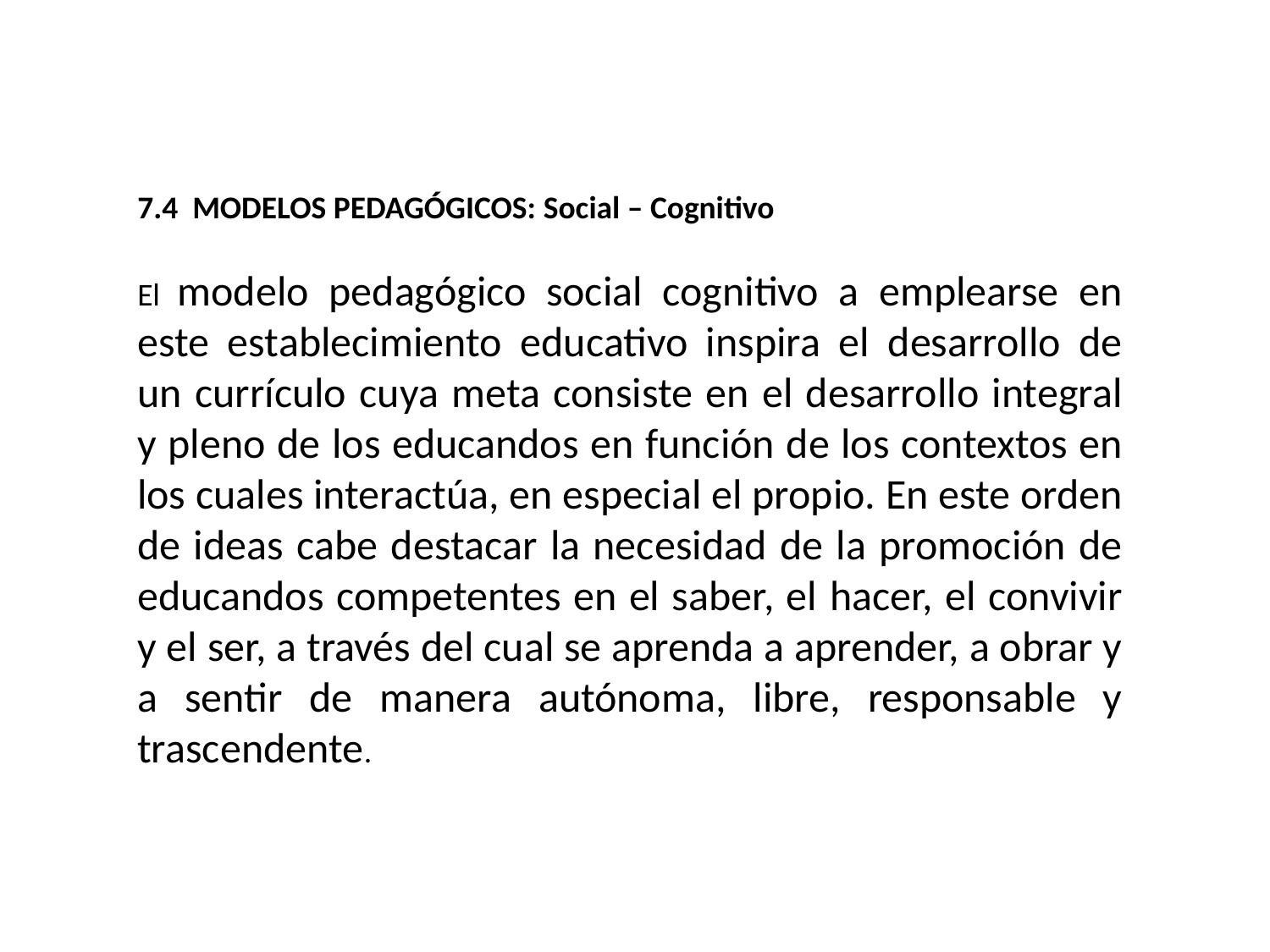

7.4  MODELOS PEDAGÓGICOS: Social – Cognitivo

El modelo pedagógico social cognitivo a emplearse en este establecimiento educativo inspira el desarrollo de un currículo cuya meta consiste en el desarrollo integral y pleno de los educandos en función de los contextos en los cuales interactúa, en especial el propio. En este orden de ideas cabe destacar la necesidad de la promoción de educandos competentes en el saber, el hacer, el convivir y el ser, a través del cual se aprenda a aprender, a obrar y a sentir de manera autónoma, libre, responsable y trascendente.